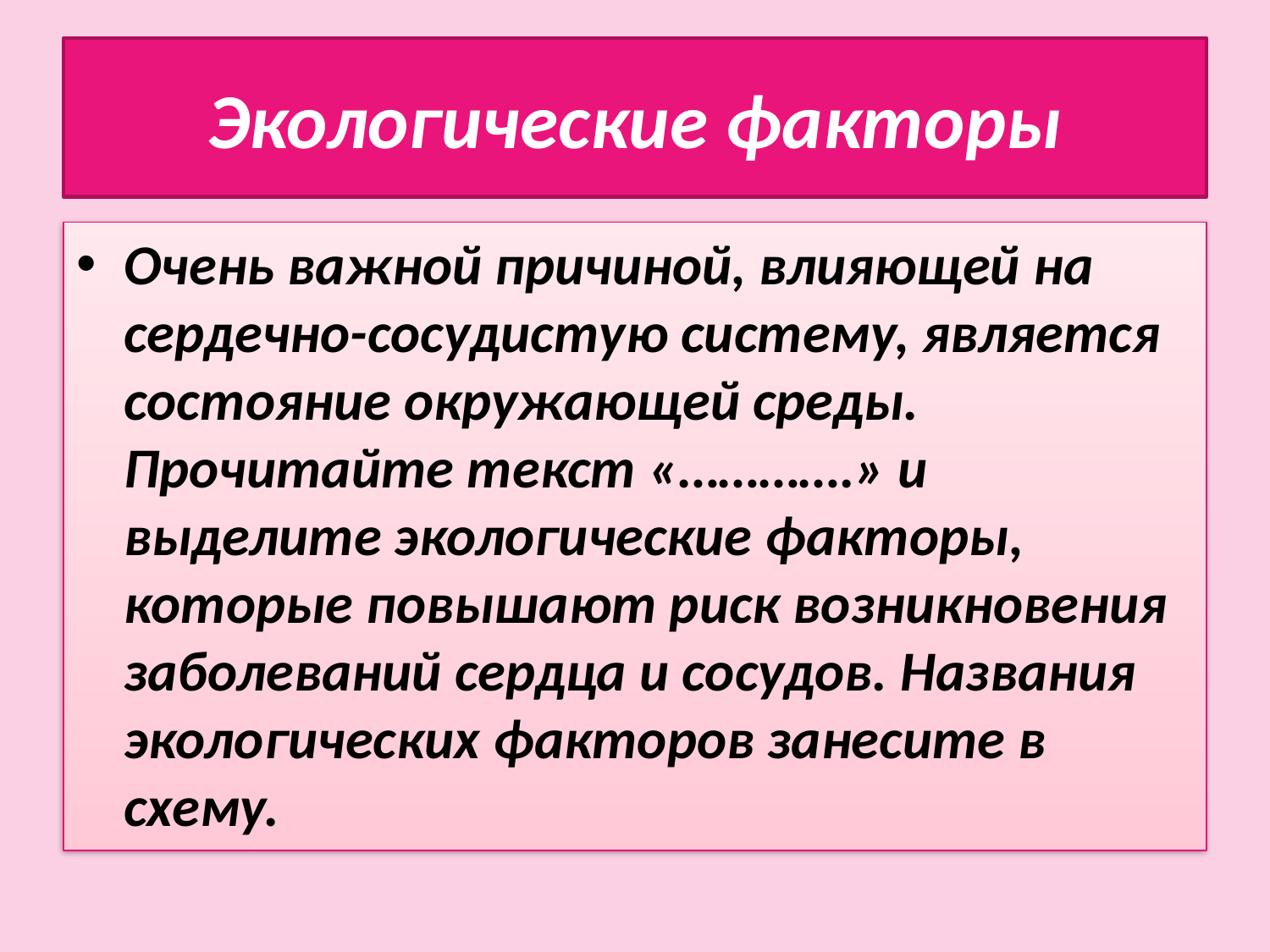

# Экологические факторы
Очень важной причиной, влияющей на  сердечно-сосудистую систему, является состояние окружающей среды. Прочитайте текст «………….» и выделите экологические факторы, которые повышают риск возникновения заболеваний сердца и сосудов. Названия экологических факторов занесите в схему.